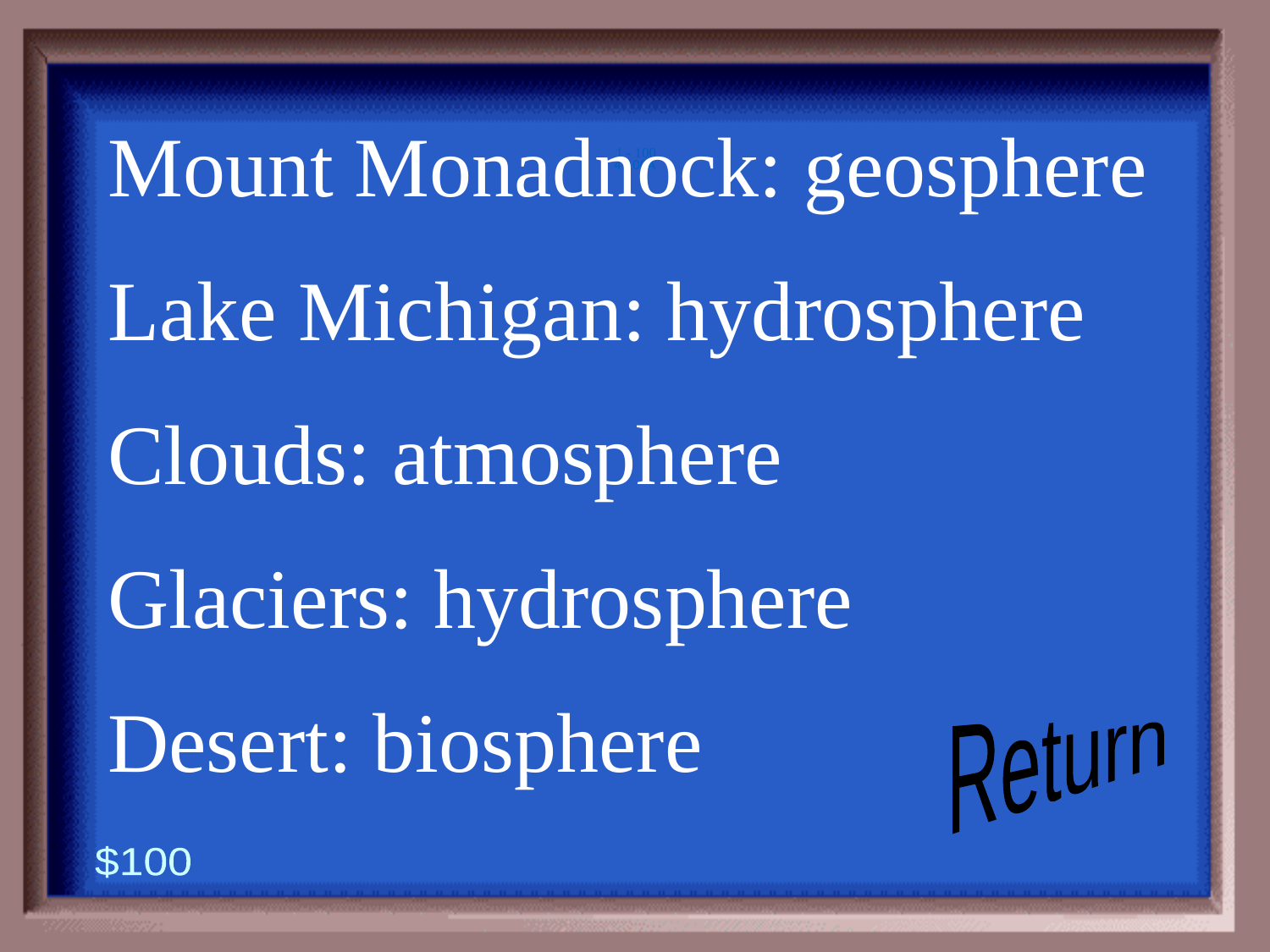

4-100A
Mount Monadnock: geosphere
Lake Michigan: hydrosphere
Clouds: atmosphere
Glaciers: hydrosphere
Desert: biosphere
1 - 100
Return
$100